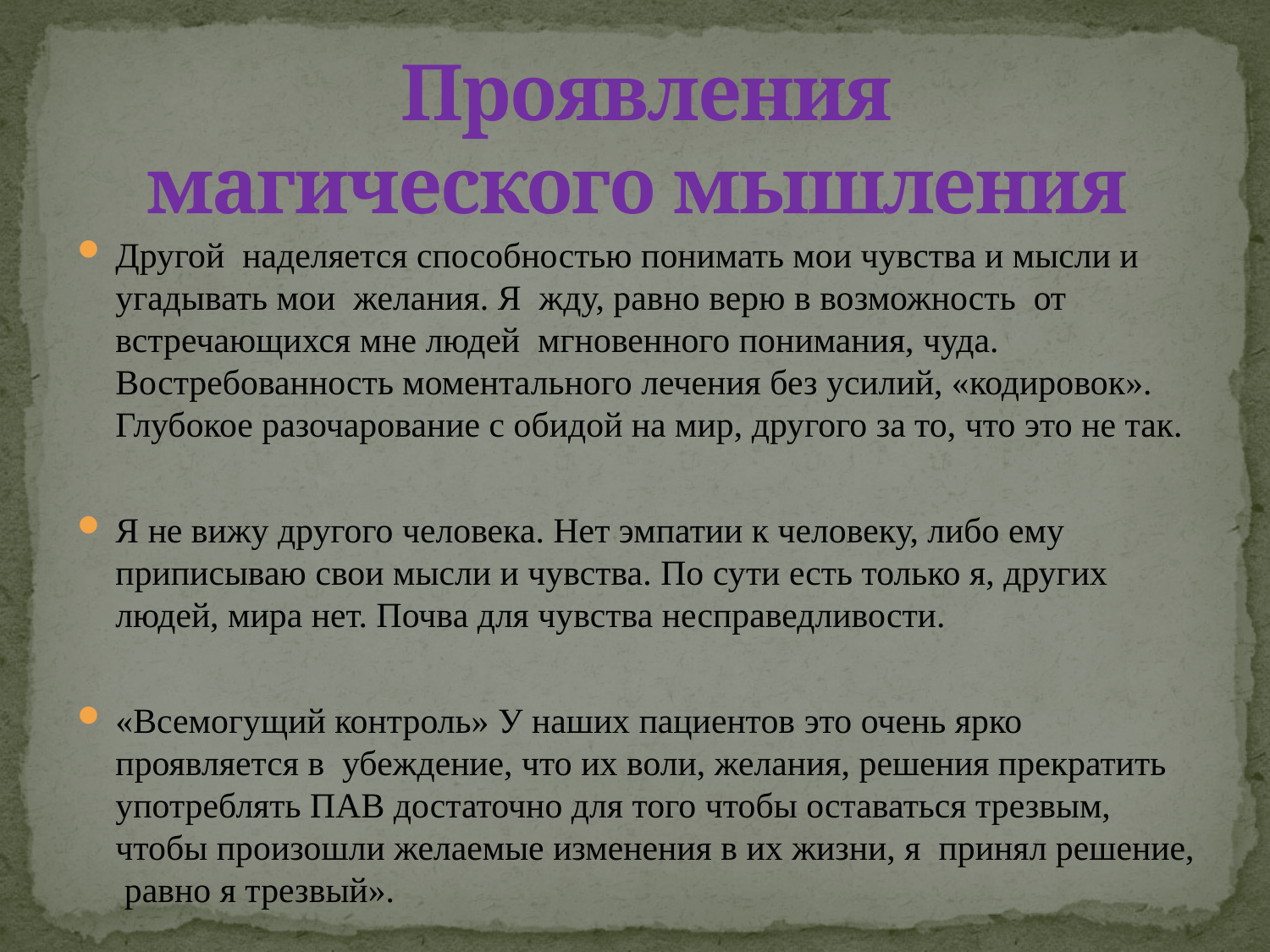

# Проявления магического мышления
Другой  наделяется способностью понимать мои чувства и мысли и угадывать мои  желания. Я  жду, равно верю в возможность  от встречающихся мне людей  мгновенного понимания, чуда. Востребованность моментального лечения без усилий, «кодировок». Глубокое разочарование с обидой на мир, другого за то, что это не так.

Я не вижу другого человека. Нет эмпатии к человеку, либо ему приписываю свои мысли и чувства. По сути есть только я, других людей, мира нет. Почва для чувства несправедливости.

«Всемогущий контроль» У наших пациентов это очень ярко проявляется в  убеждение, что их воли, желания, решения прекратить употреблять ПАВ достаточно для того чтобы оставаться трезвым, чтобы произошли желаемые изменения в их жизни, я  принял решение,  равно я трезвый».